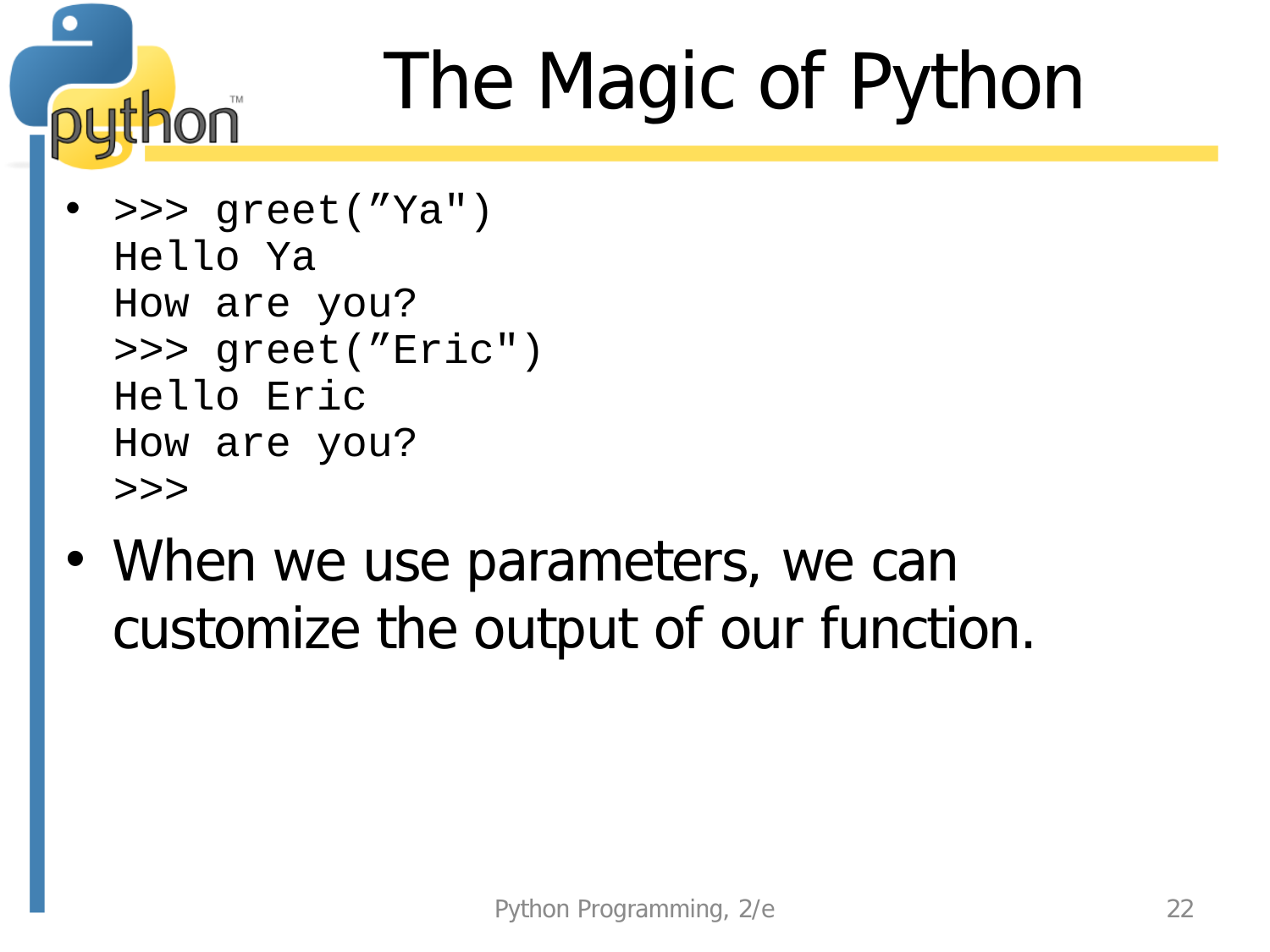

# The Magic of Python
>>> greet(”Ya")
Hello Ya
How are you?
>>> greet(”Eric")
Hello Eric
How are you?
>>>
When we use parameters, we can customize the output of our function.
Python Programming, 2/e
22